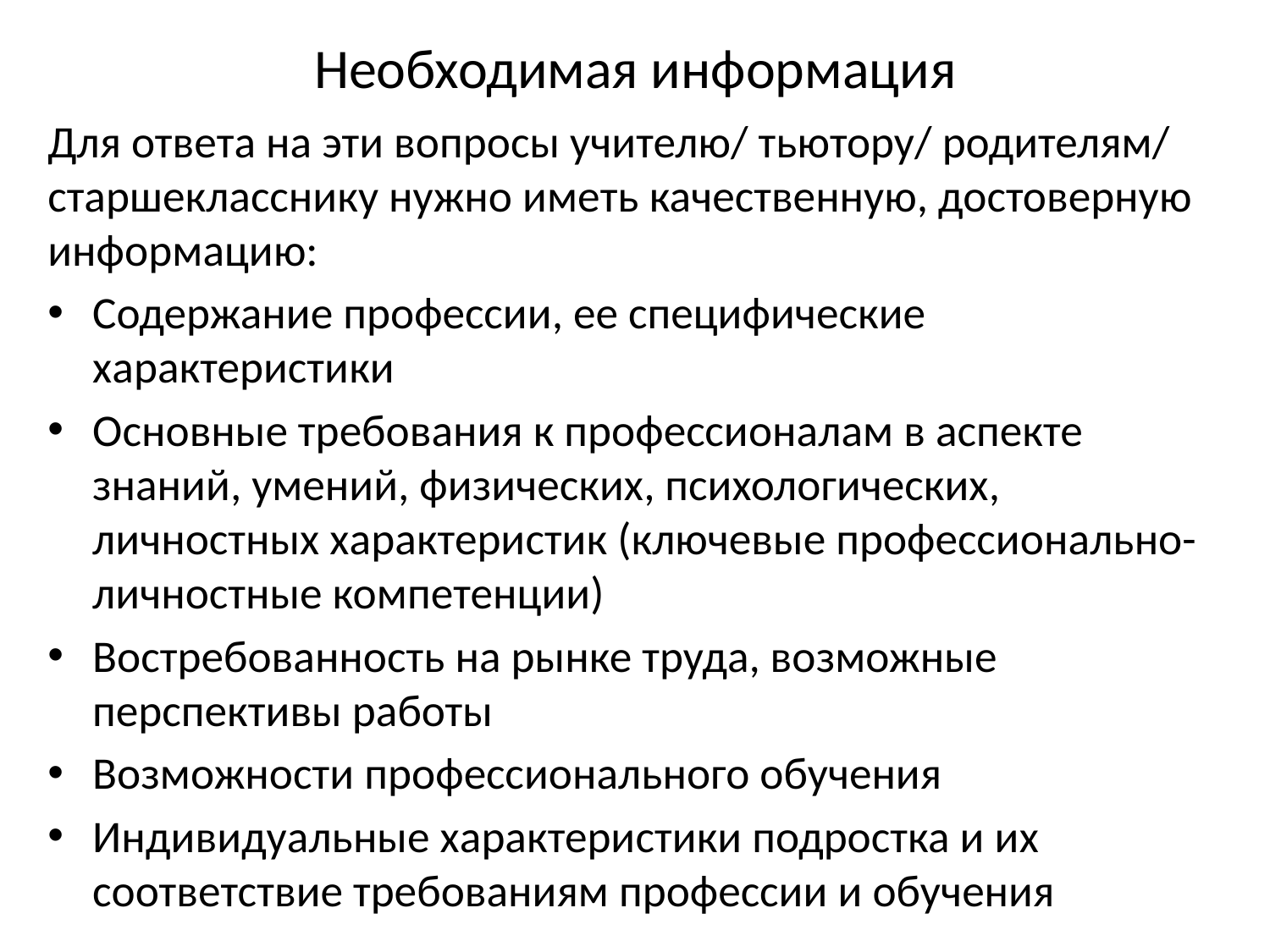

# Необходимая информация
Для ответа на эти вопросы учителю/ тьютору/ родителям/ старшекласснику нужно иметь качественную, достоверную информацию:
Содержание профессии, ее специфические характеристики
Основные требования к профессионалам в аспекте знаний, умений, физических, психологических, личностных характеристик (ключевые профессионально-личностные компетенции)
Востребованность на рынке труда, возможные перспективы работы
Возможности профессионального обучения
Индивидуальные характеристики подростка и их соответствие требованиям профессии и обучения